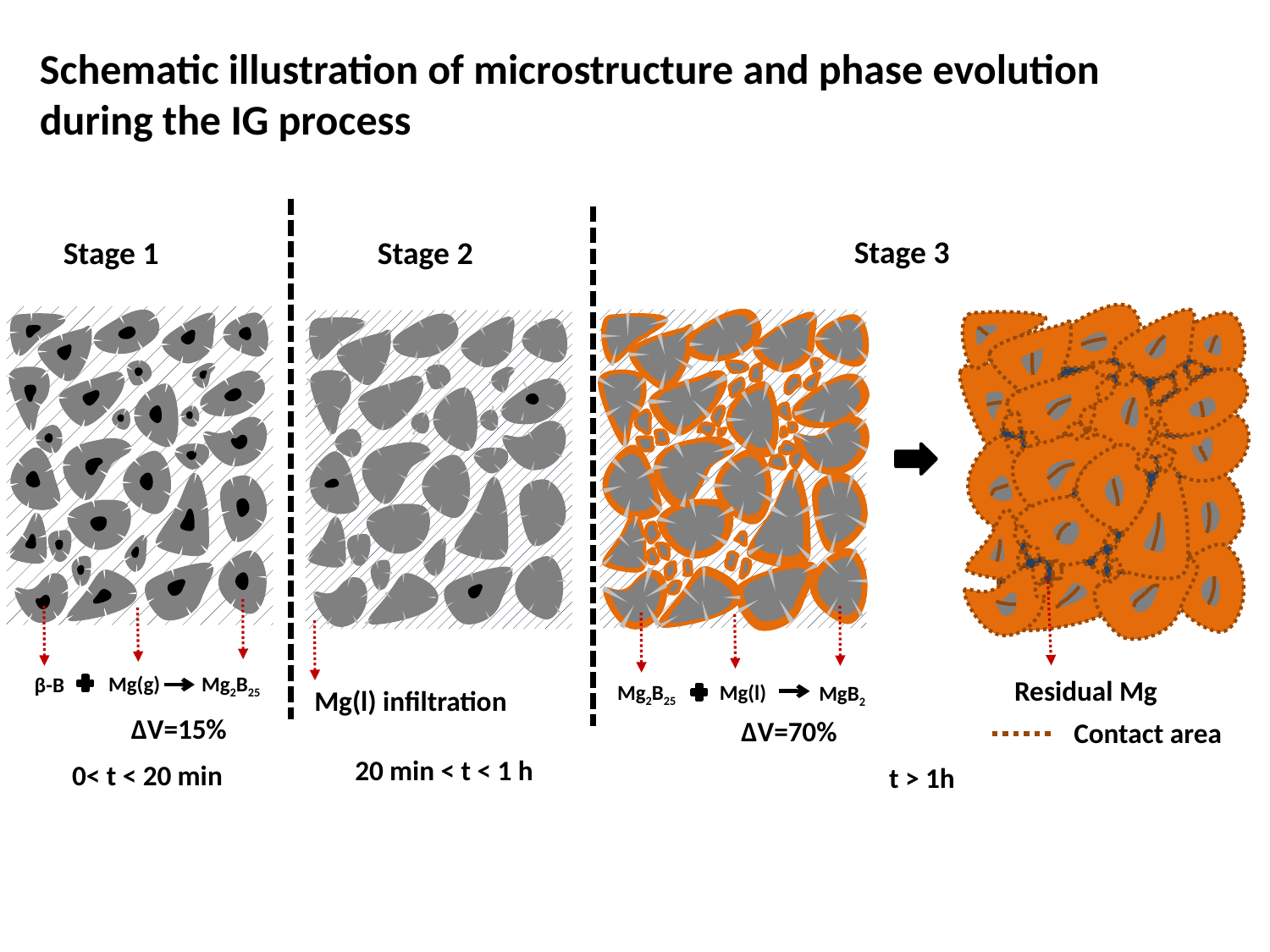

Schematic illustration of microstructure and phase evolution during the IG process
Stage 3
Stage 1
Stage 2

Mg2B25
Mg(g)
β-B
Residual Mg
      Mg(l)

Mg2B25
MgB2
Mg(l) infiltration

∆V=15%
∆V=70%
Contact area
20 min < t < 1 h
0< t < 20 min
t > 1h